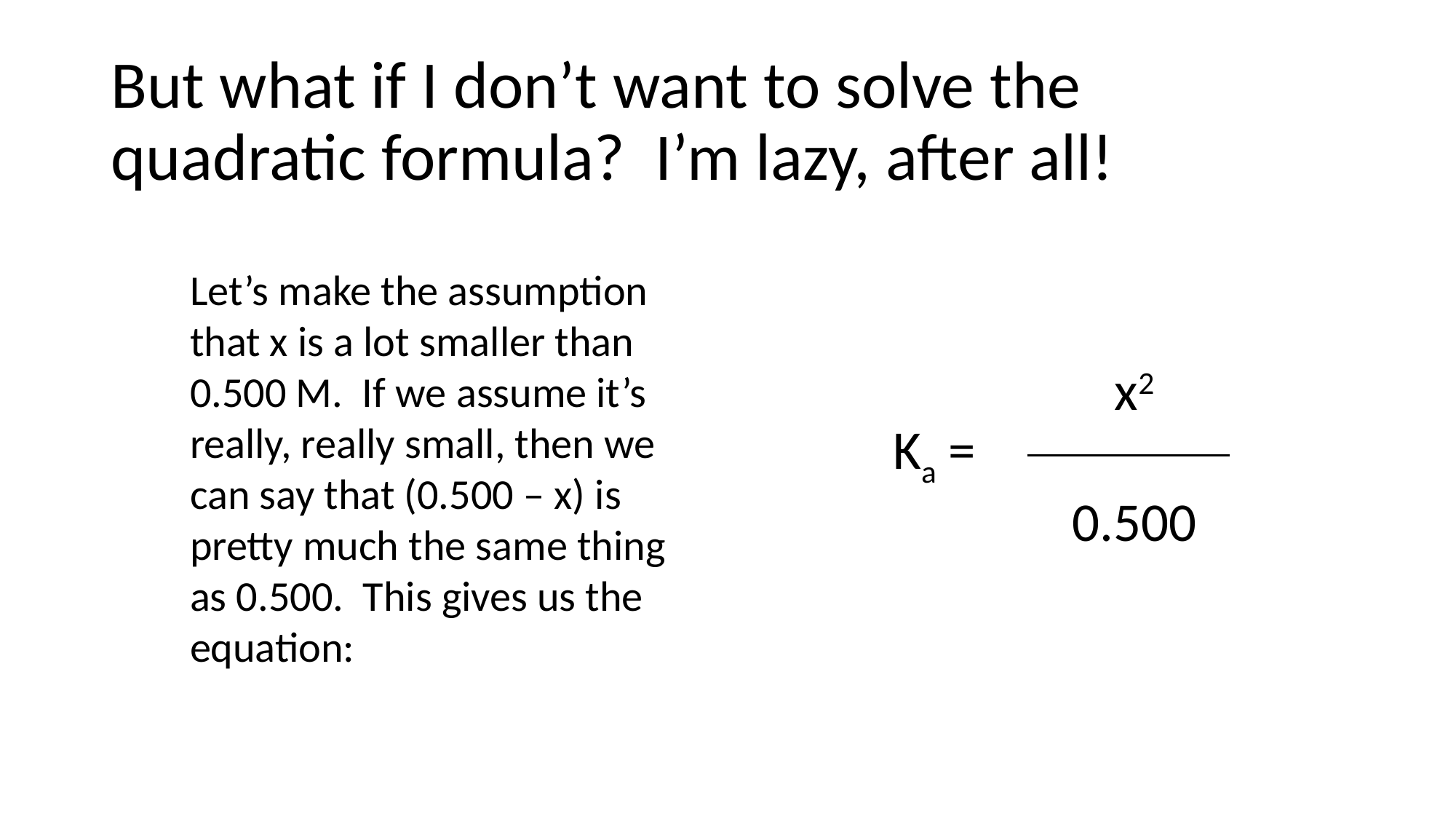

# But what if I don’t want to solve the quadratic formula?  I’m lazy, after all!
Let’s make the assumption that x is a lot smaller than 0.500 M.  If we assume it’s really, really small, then we can say that (0.500 – x) is pretty much the same thing as 0.500.  This gives us the equation:
x2

0.500
Ka =